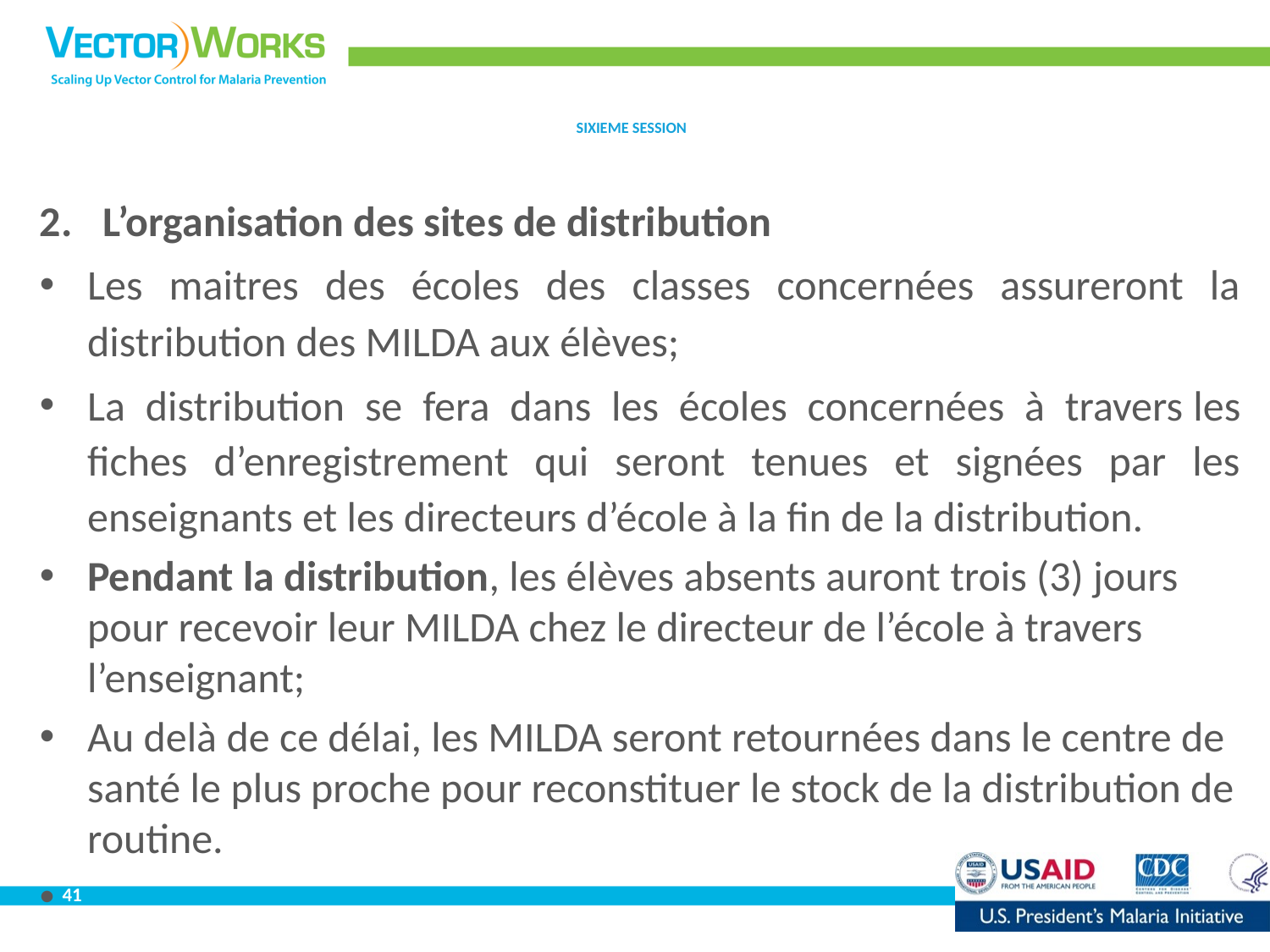

# SIXIEME SESSION
L’organisation des sites de distribution
Les maitres des écoles des classes concernées assureront la distribution des MILDA aux élèves;
La distribution se fera dans les écoles concernées à travers les fiches d’enregistrement qui seront tenues et signées par les enseignants et les directeurs d’école à la fin de la distribution.
Pendant la distribution, les élèves absents auront trois (3) jours pour recevoir leur MILDA chez le directeur de l’école à travers l’enseignant;
Au delà de ce délai, les MILDA seront retournées dans le centre de santé le plus proche pour reconstituer le stock de la distribution de routine.

41